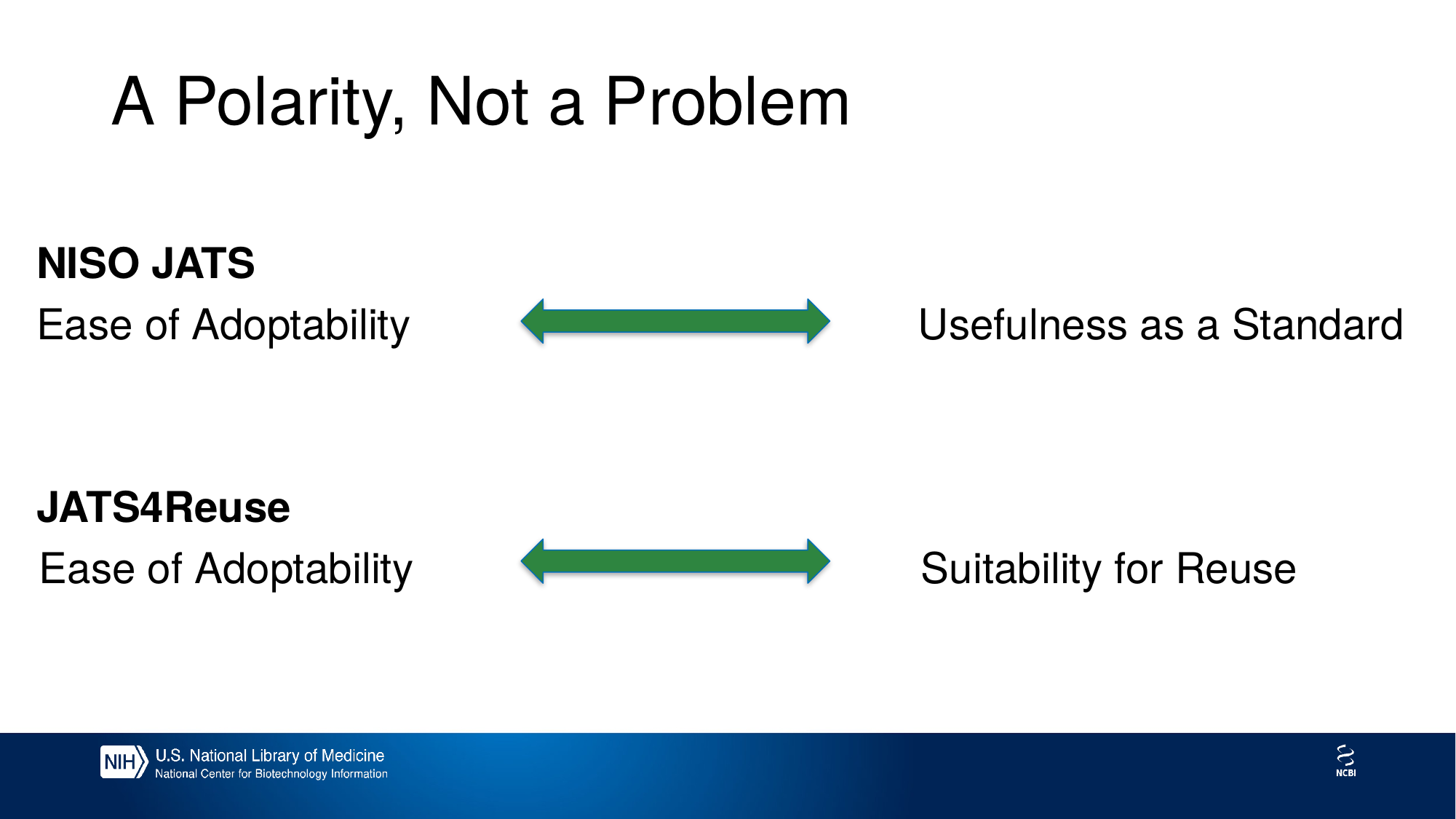

# A Polarity, Not a Problem

NISO JATS
Ease of Adoptability                                           Usefulness as a Standard

JATS4Reuse
Ease of Adoptability                                           Suitability for Reuse